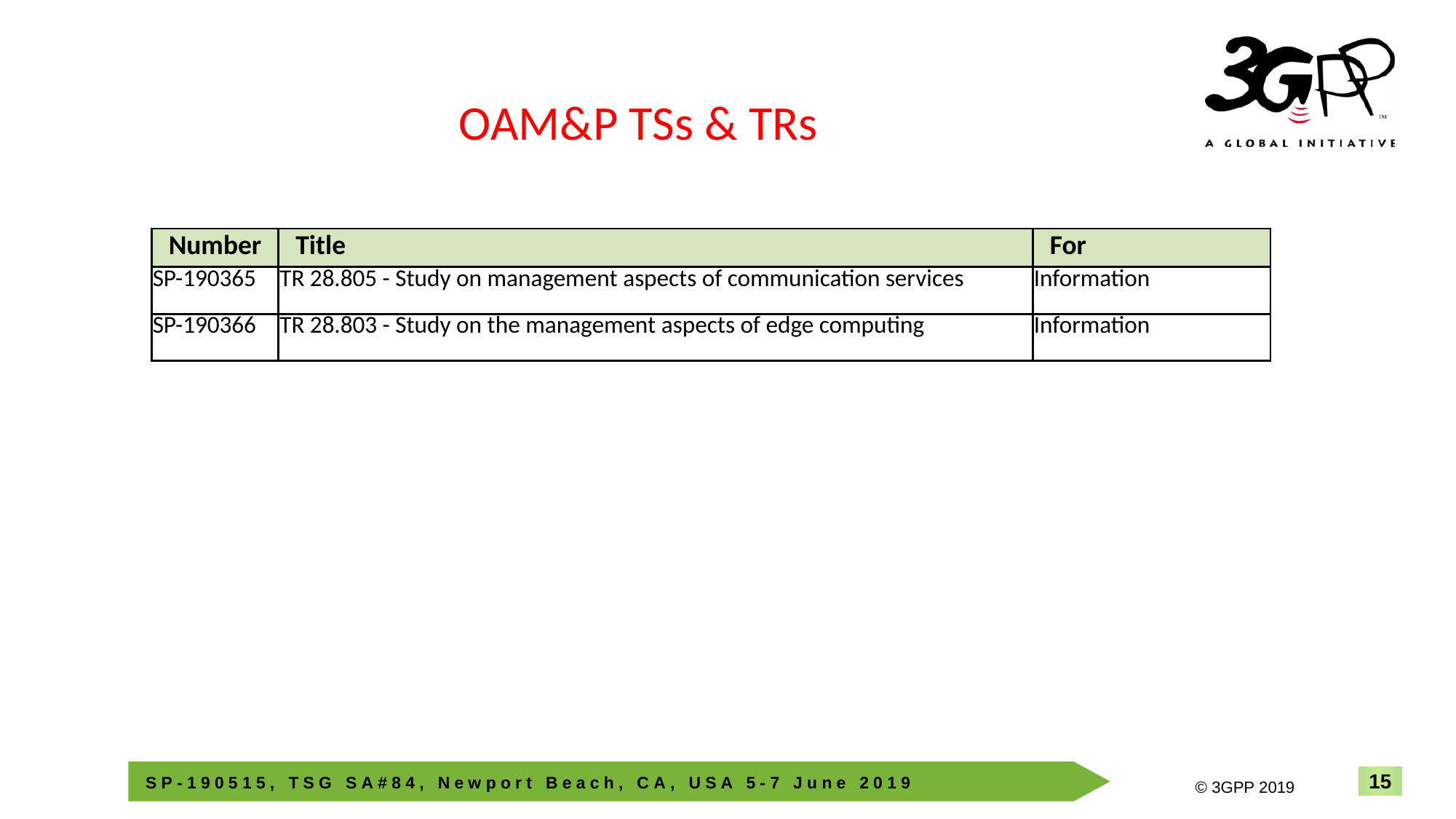

OAM&P TSs & TRs
| Number | Title | For |
| --- | --- | --- |
| SP-190365 | TR 28.805 - Study on management aspects of communication services | Information |
| SP-190366 | TR 28.803 - Study on the management aspects of edge computing | Information |